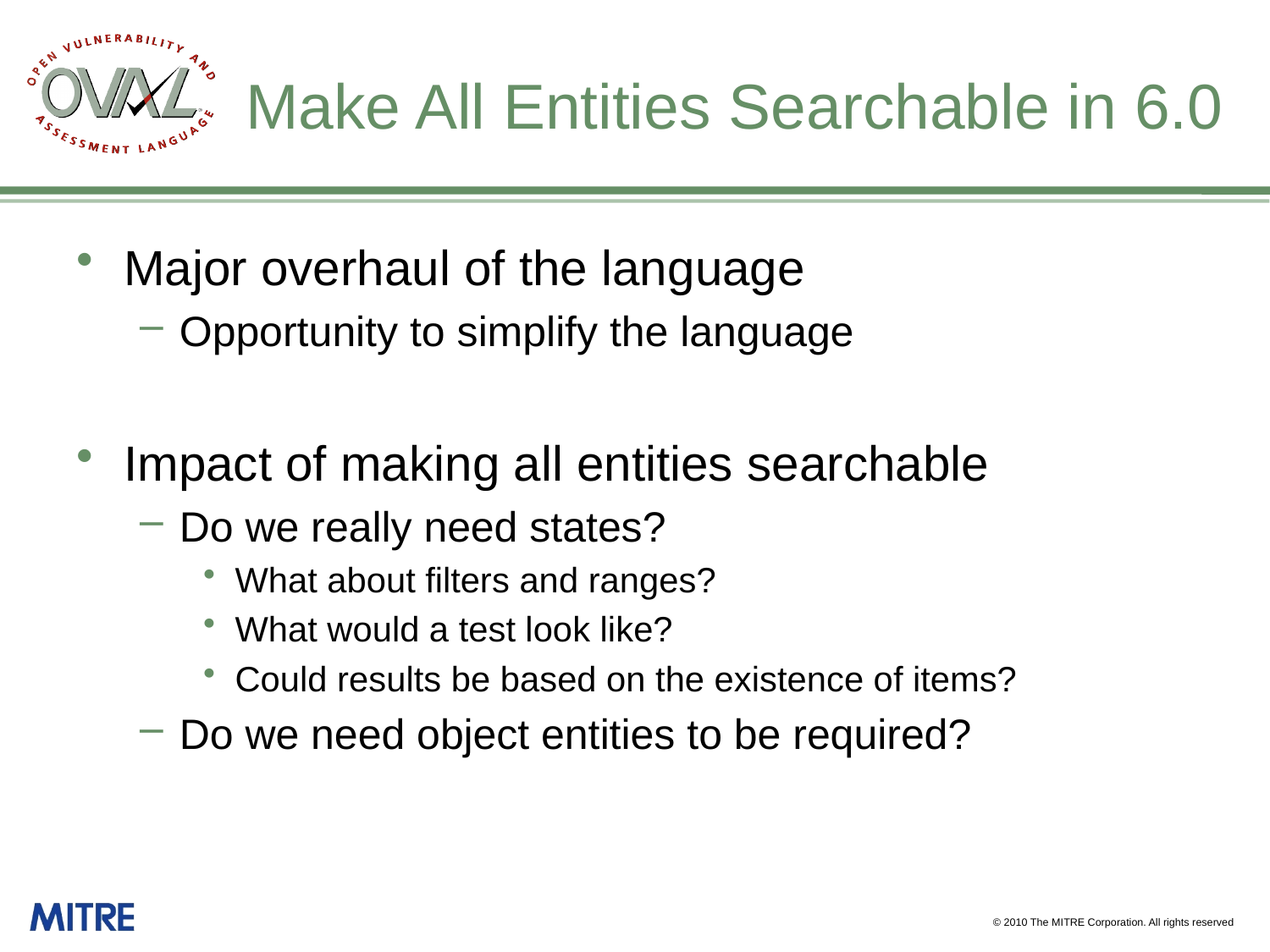

# Make All Entities Searchable in 6.0
Major overhaul of the language
Opportunity to simplify the language

Impact of making all entities searchable
Do we really need states?
What about filters and ranges?
What would a test look like?
Could results be based on the existence of items?
Do we need object entities to be required?